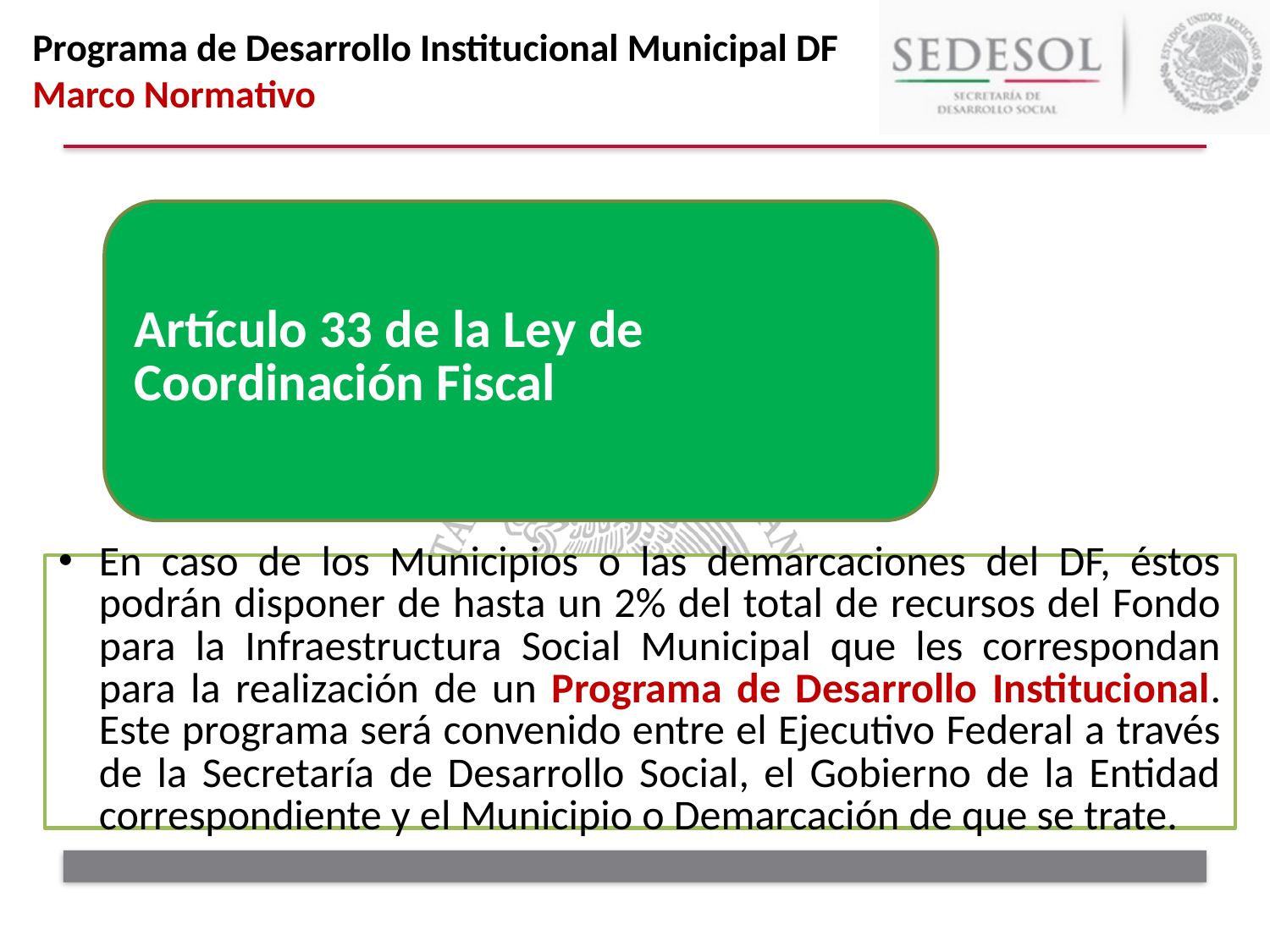

Programa de Desarrollo Institucional Municipal DF
Marco Normativo
Artículo 33 de la Ley de Coordinación Fiscal
En caso de los Municipios o las demarcaciones del DF, éstos podrán disponer de hasta un 2% del total de recursos del Fondo para la Infraestructura Social Municipal que les correspondan para la realización de un Programa de Desarrollo Institucional. Este programa será convenido entre el Ejecutivo Federal a través de la Secretaría de Desarrollo Social, el Gobierno de la Entidad correspondiente y el Municipio o Demarcación de que se trate.